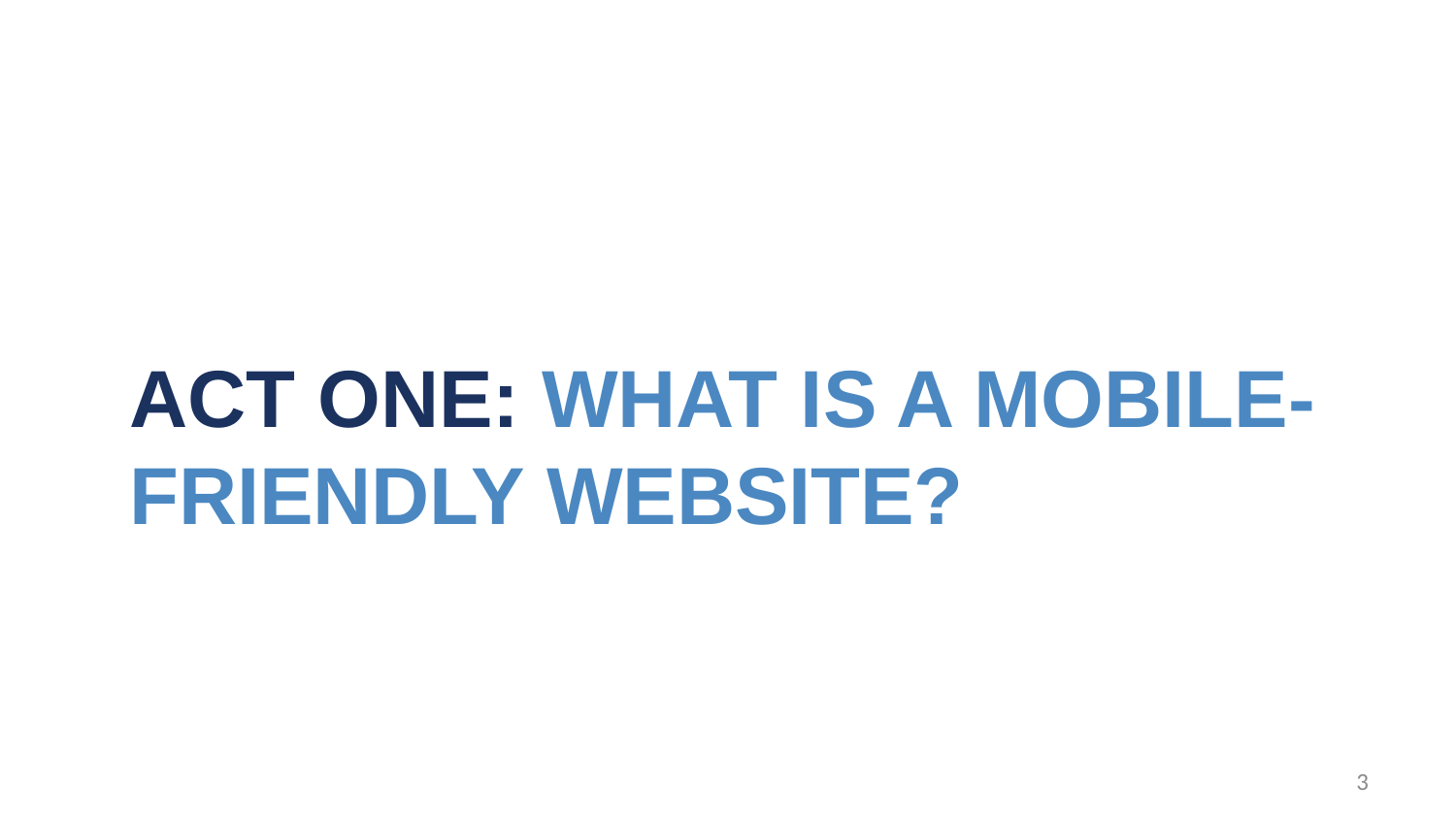

# Act one: what is a mobile-friendly website?
3